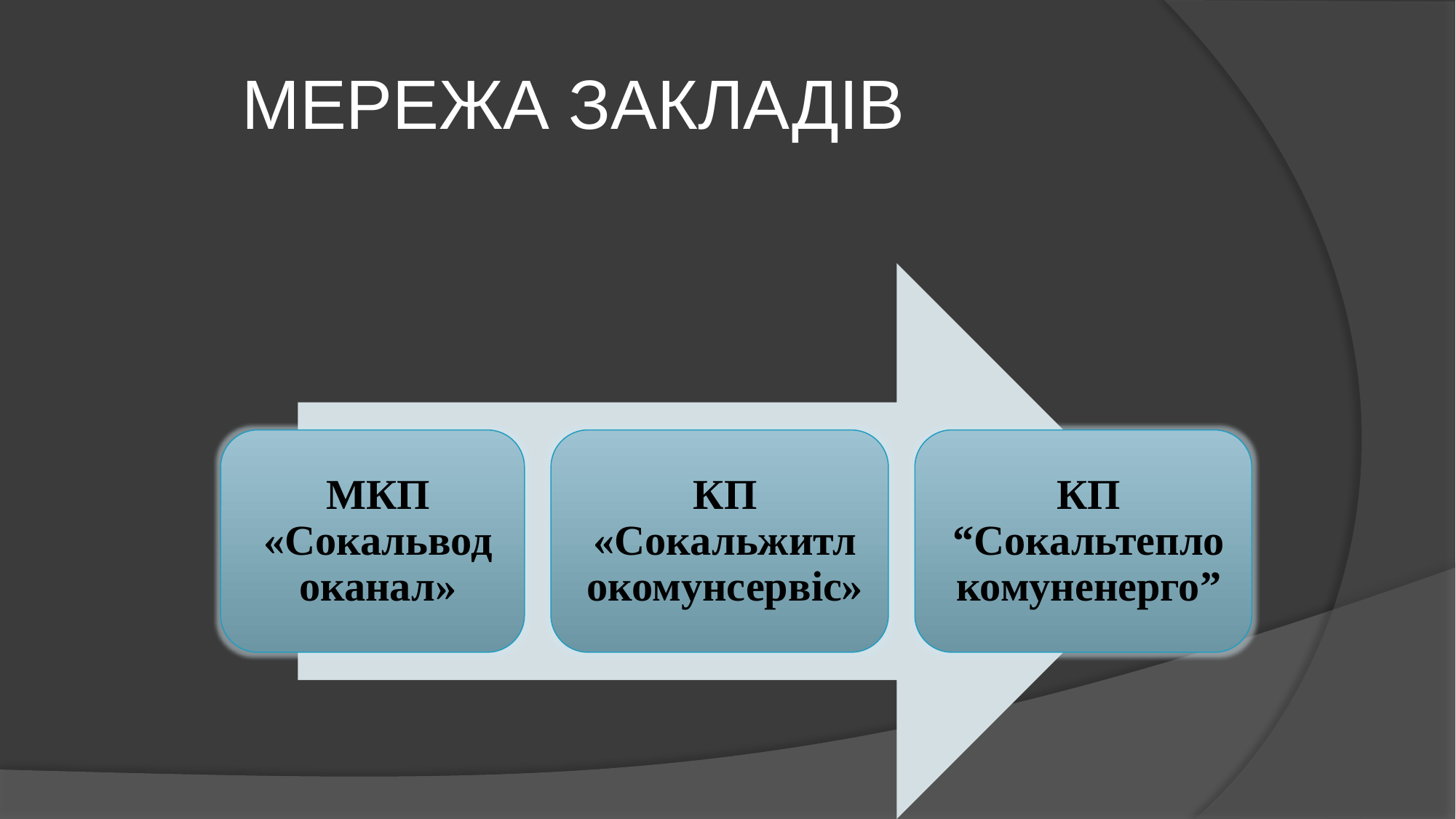

# МЕРЕЖА ЗАКЛАДІВ
МКП «Сокальводоканал»
КП «Сокальжитлокомунсервіс»
КП “Сокальтеплокомуненерго”